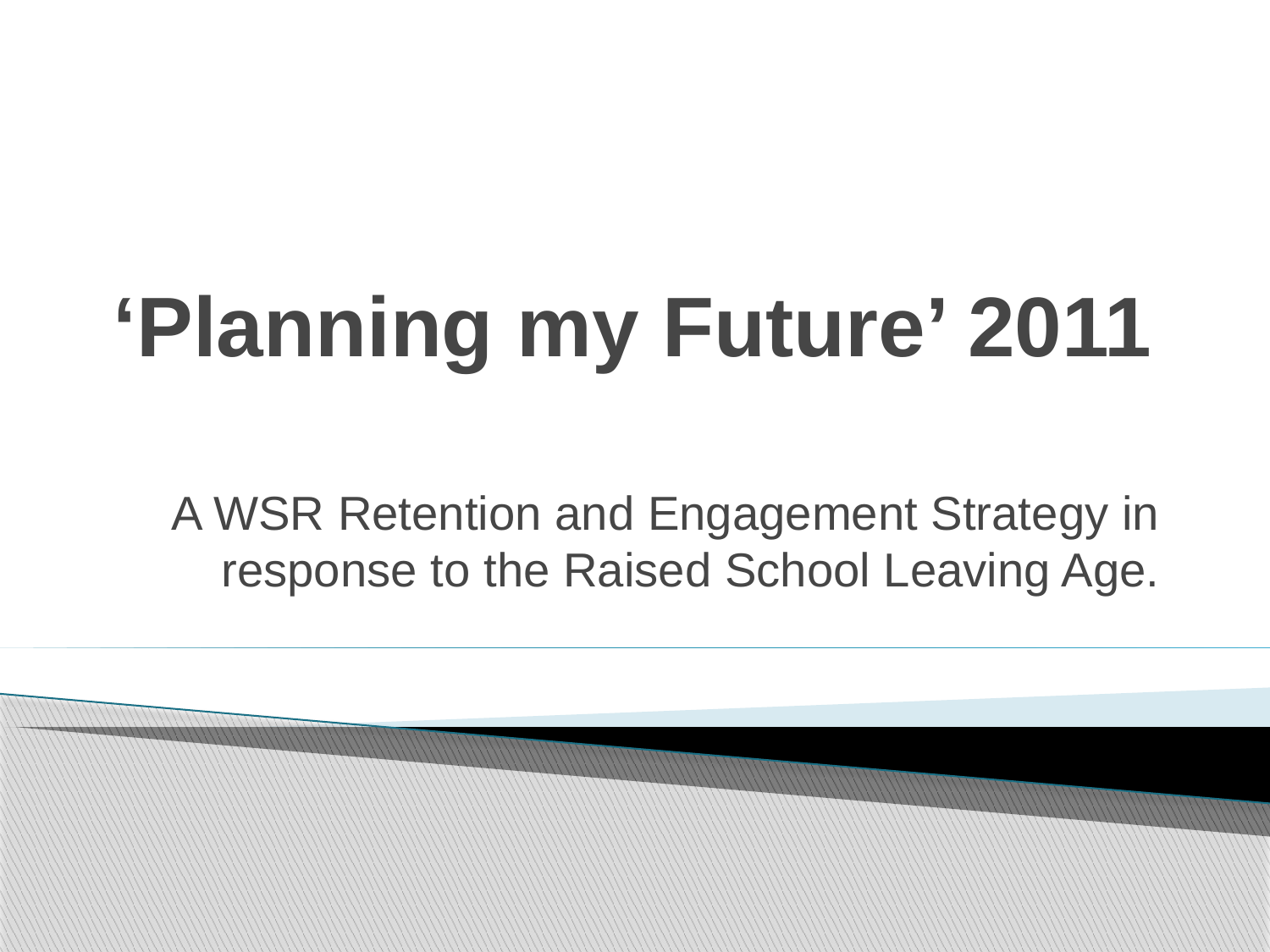

# ‘Planning my Future’ 2011
A WSR Retention and Engagement Strategy in response to the Raised School Leaving Age.